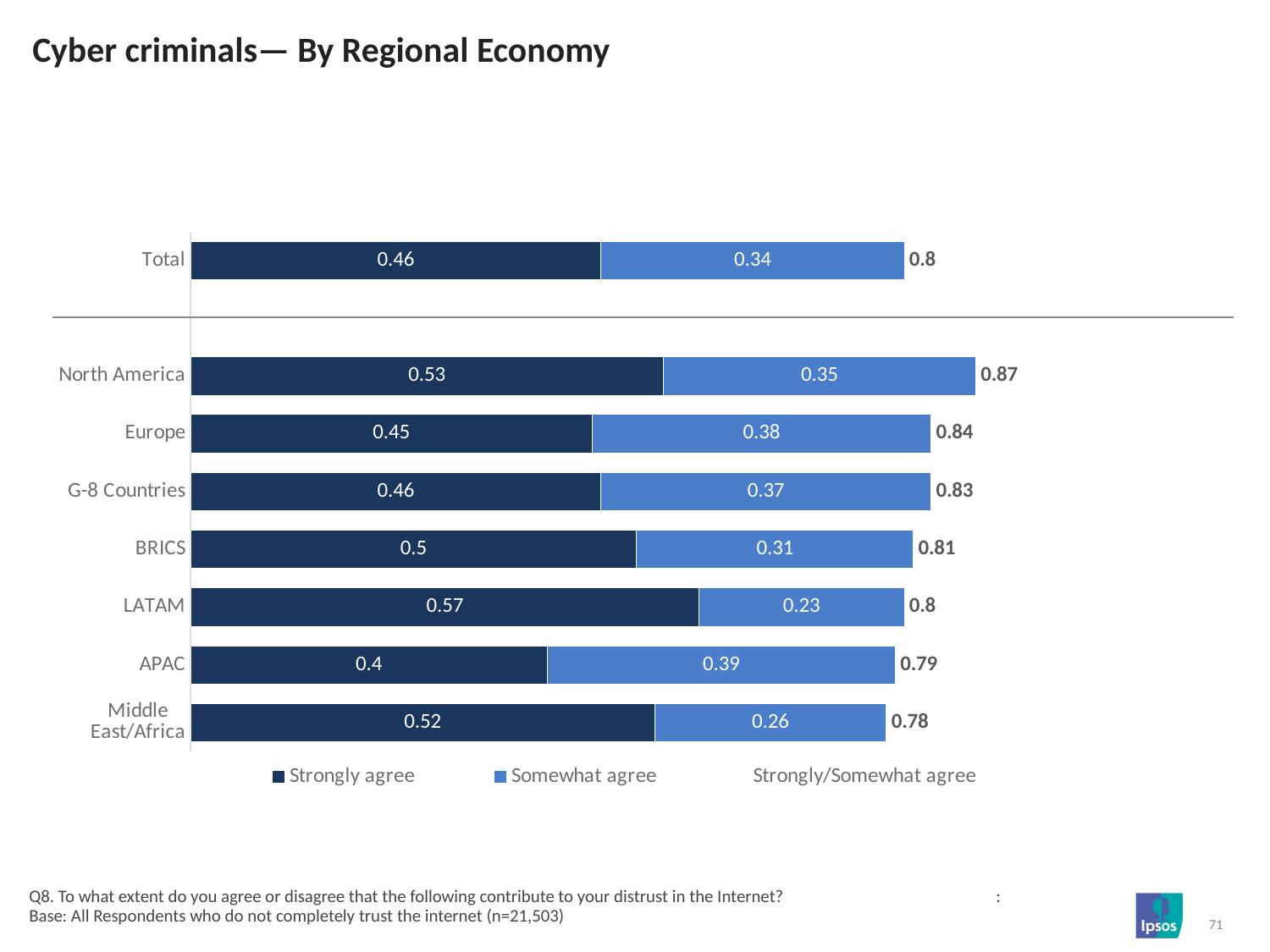

# Cyber criminals— By Regional Economy

### Chart

| Category | Strongly agree | Somewhat agree | Strongly/Somewhat agree |
|---|---|---|---|
| Total | 0.46 | 0.34 | 0.8 |
|  | None | None | None |
| North America | 0.53 | 0.35 | 0.87 |
| Europe | 0.45 | 0.38 | 0.84 |
| G-8 Countries | 0.46 | 0.37 | 0.83 |
| BRICS | 0.5 | 0.31 | 0.81 |
| LATAM | 0.57 | 0.23 | 0.8 |
| APAC | 0.4 | 0.39 | 0.79 |
| Middle East/Africa | 0.52 | 0.26 | 0.78 |
Q8. To what extent do you agree or disagree that the following contribute to your distrust in the Internet?                                                     : Base: All Respondents who do not completely trust the internet (n=21,503)